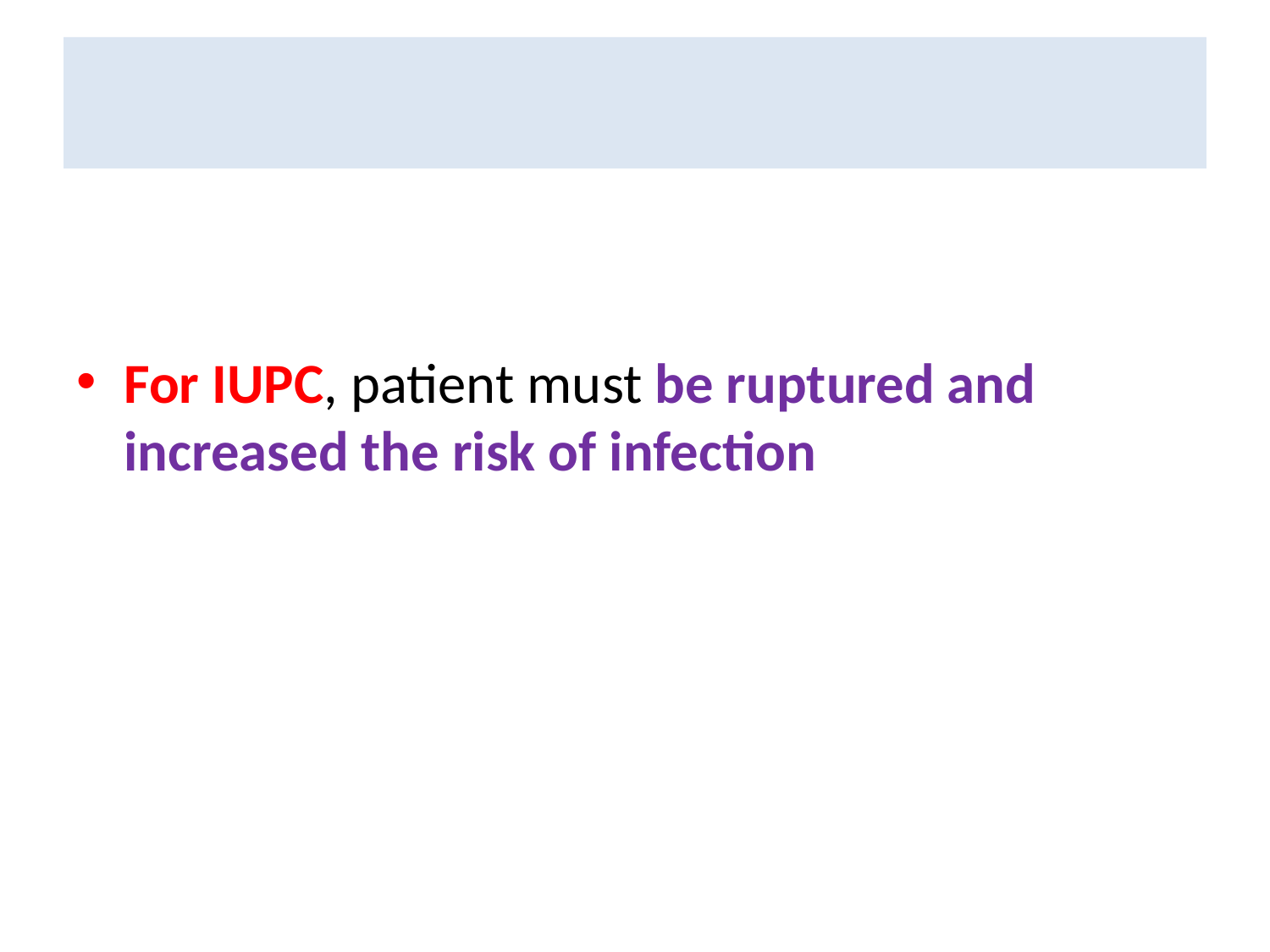

#

For IUPC, patient must be ruptured and increased the risk of infection